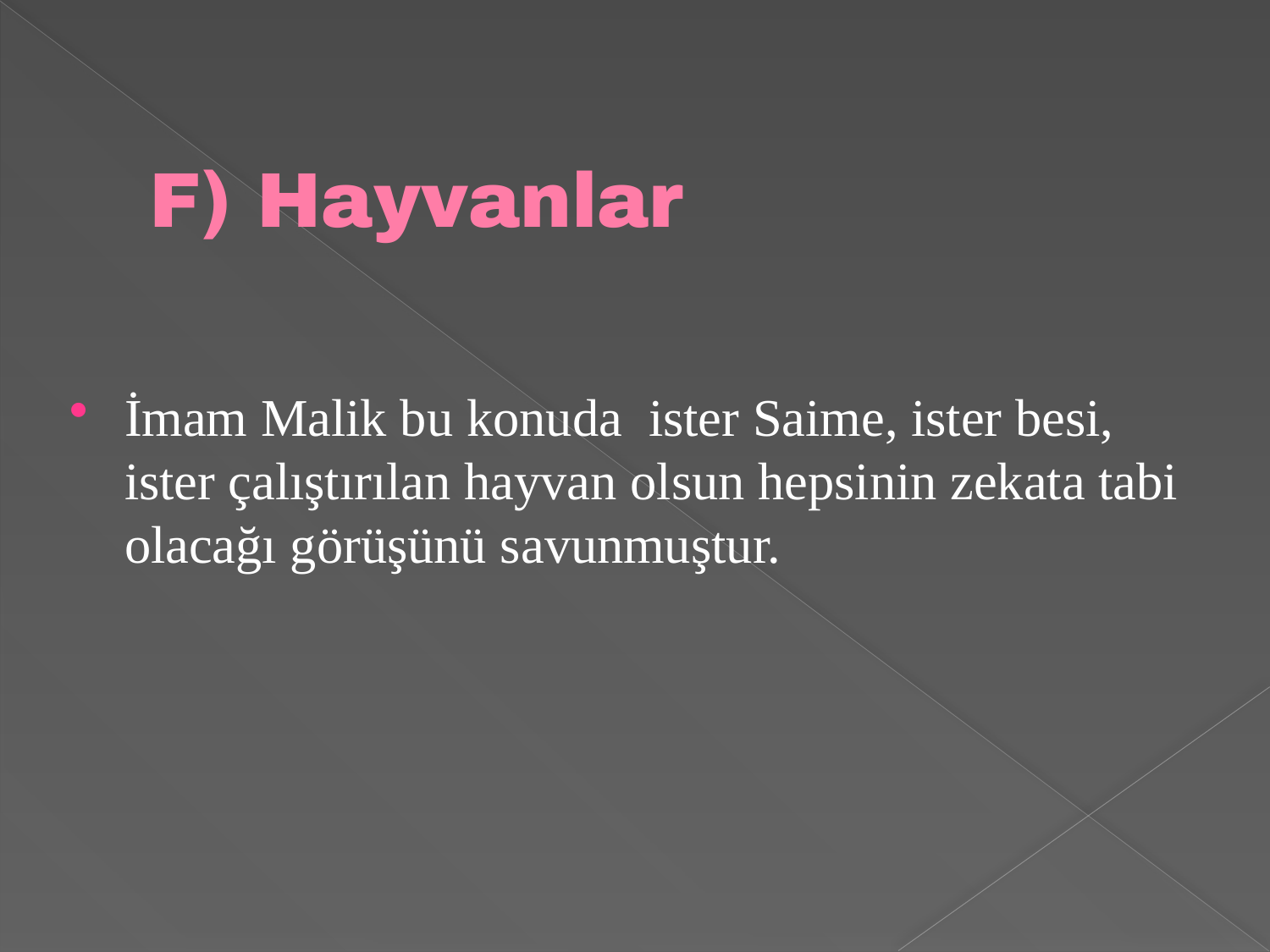

# F) Hayvanlar
İmam Malik bu konuda  ister Saime, ister besi, ister çalıştırılan hayvan olsun hepsinin zekata tabi olacağı görüşünü savunmuştur.